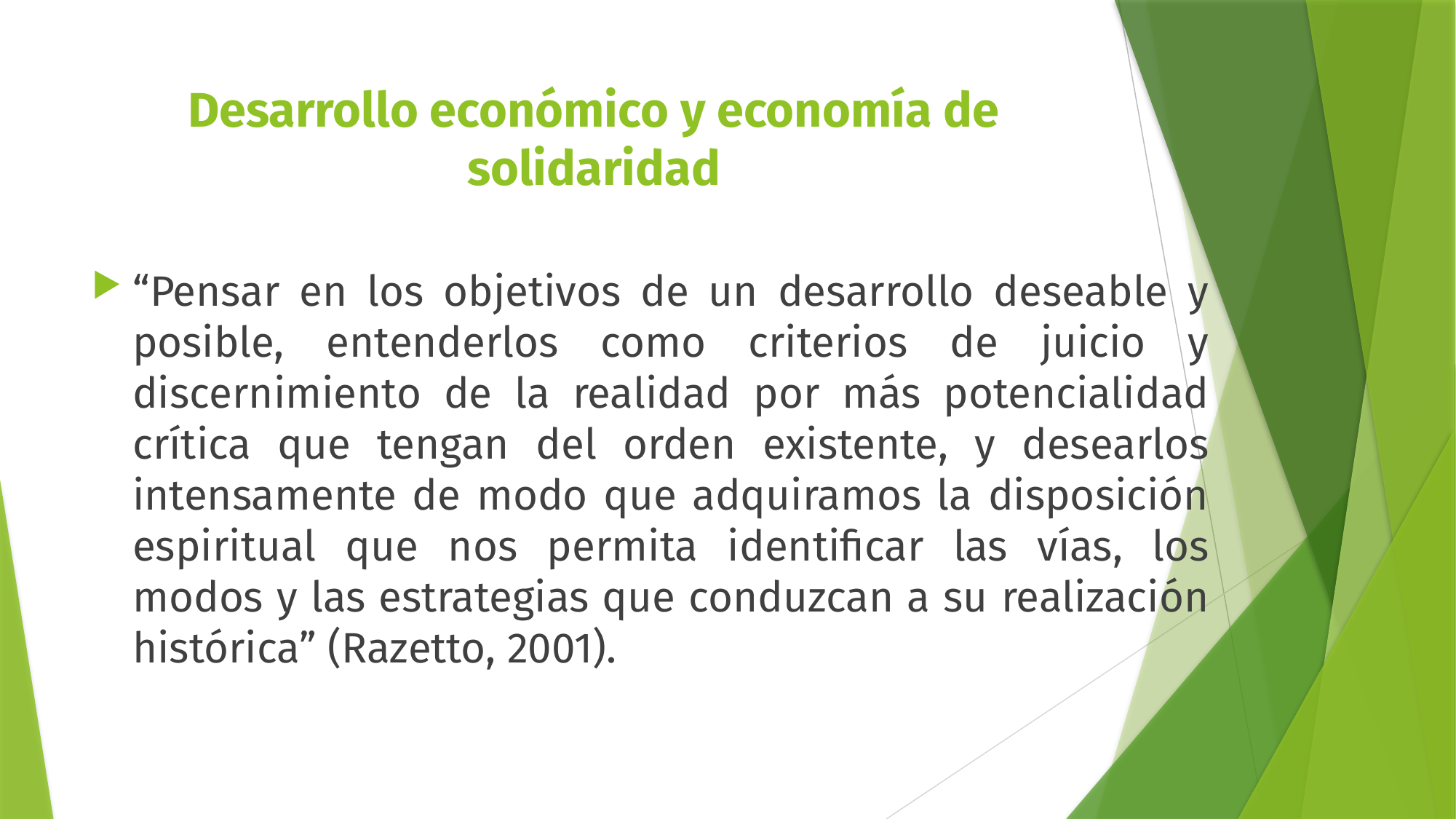

# Desarrollo económico y economía de solidaridad
“Pensar en los objetivos de un desarrollo deseable y posible, entenderlos como criterios de juicio y discernimiento de la realidad por más potencialidad crítica que tengan del orden existente, y desearlos intensamente de modo que adquiramos la disposición espiritual que nos permita identificar las vías, los modos y las estrategias que conduzcan a su realización histórica” (Razetto, 2001).